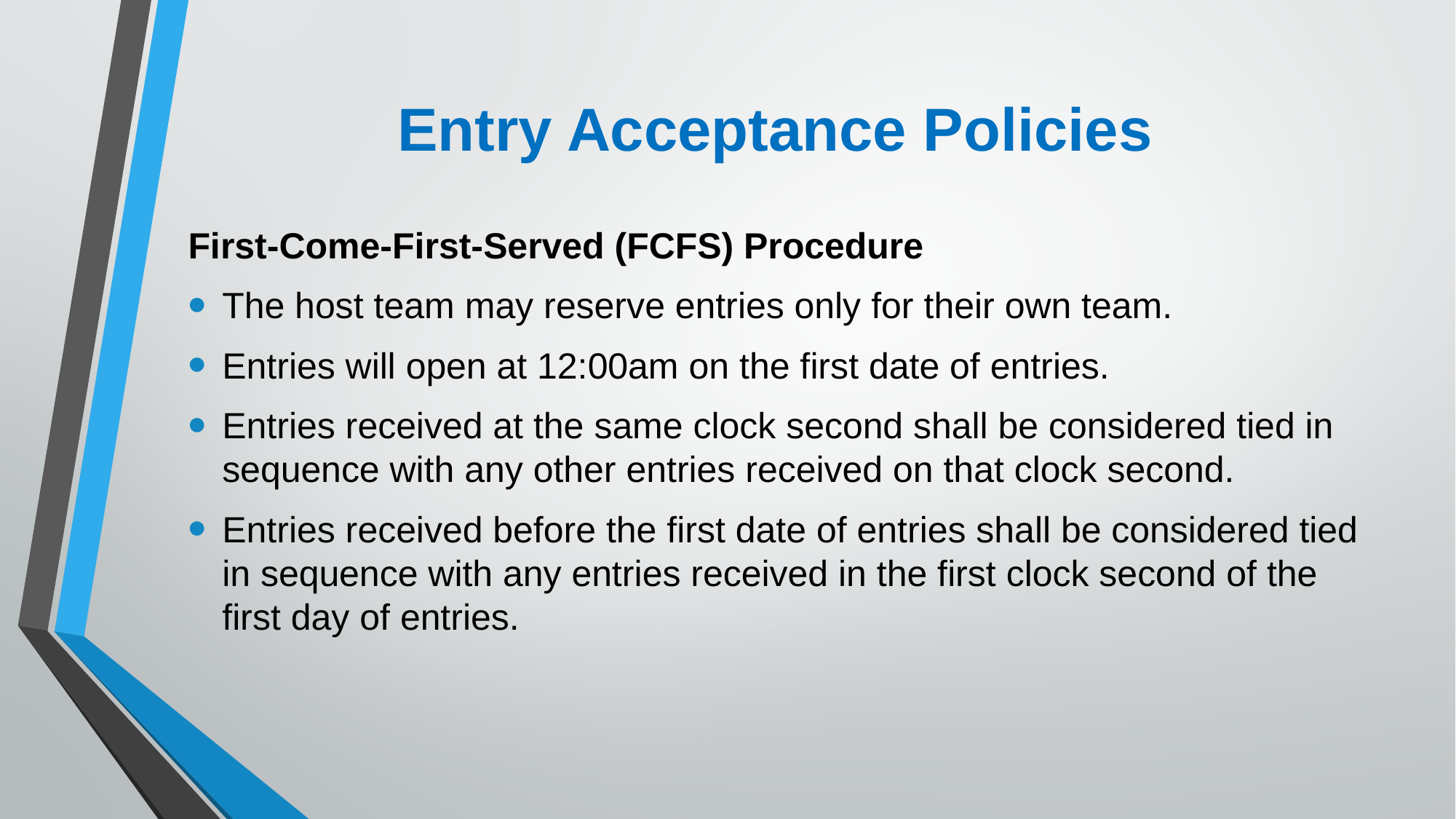

# Entry Acceptance Policies
First-Come-First-Served (FCFS) Procedure
The host team may reserve entries only for their own team.
Entries will open at 12:00am on the first date of entries.
Entries received at the same clock second shall be considered tied in sequence with any other entries received on that clock second.
Entries received before the first date of entries shall be considered tied in sequence with any entries received in the first clock second of the first day of entries.